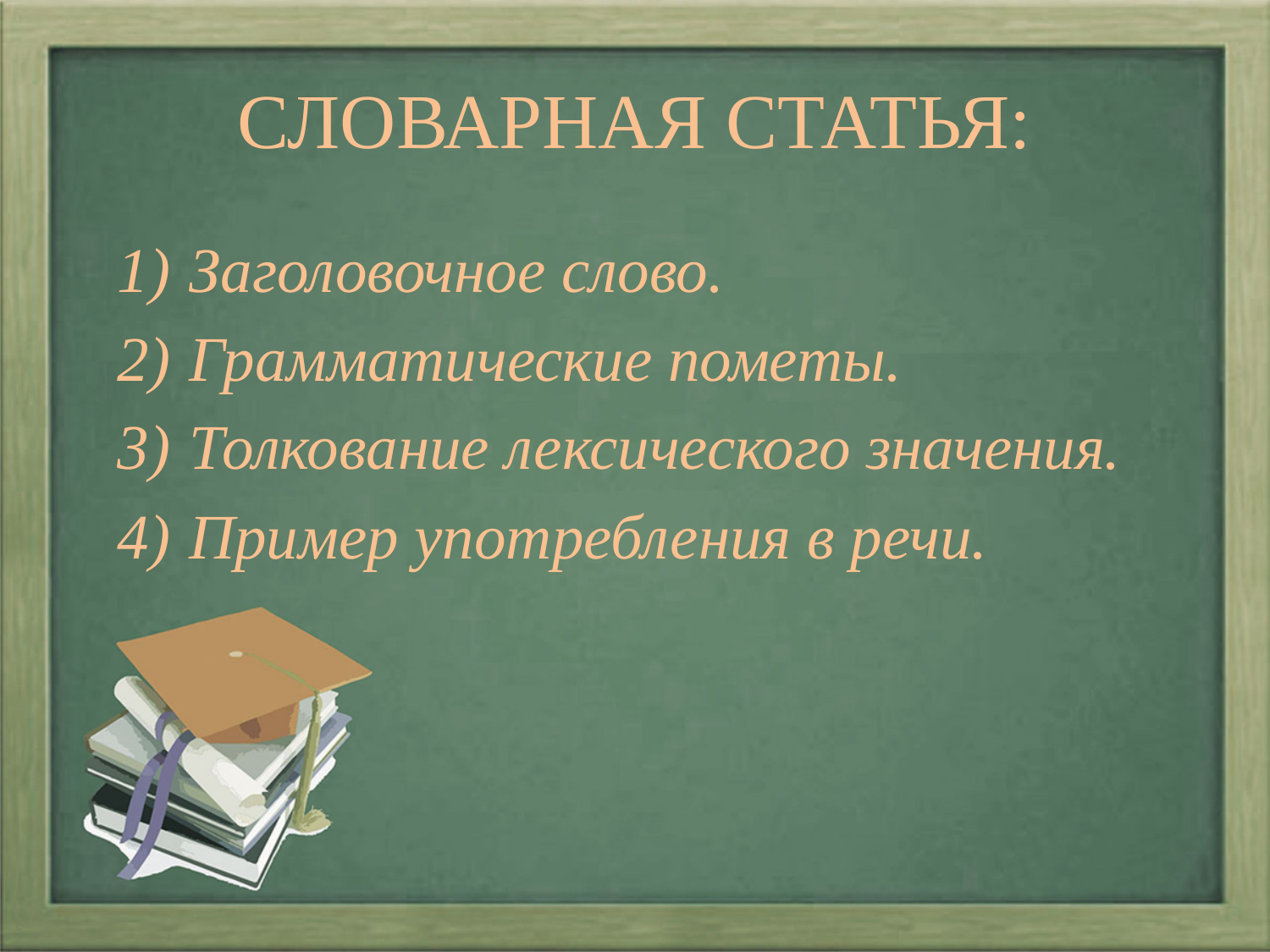

# СЛОВАРНАЯ СТАТЬЯ:
Заголовочное слово.
Грамматические пометы.
Толкование лексического значения.
Пример употребления в речи.